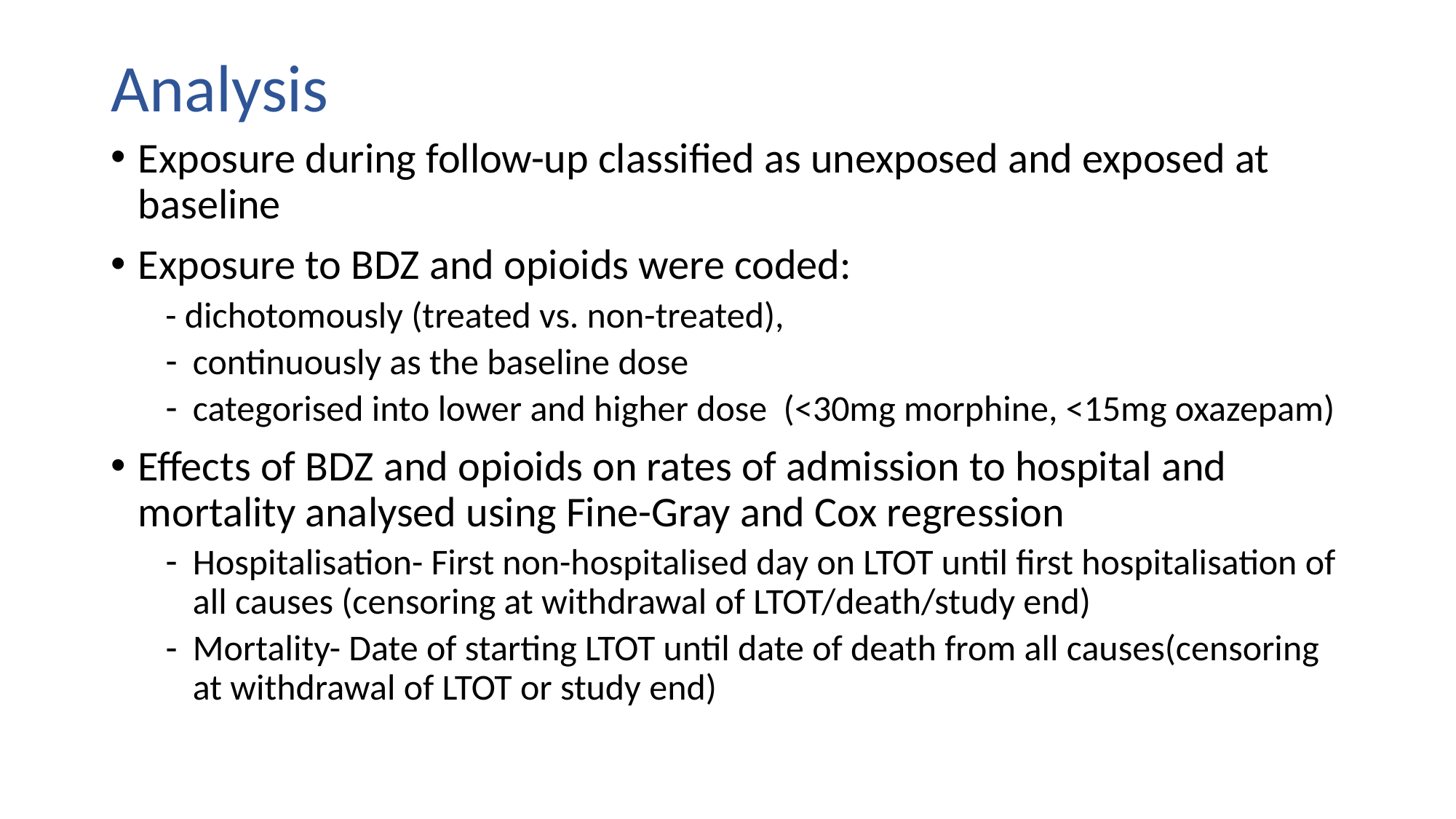

# Analysis
Exposure during follow-up classified as unexposed and exposed at baseline
Exposure to BDZ and opioids were coded:
- dichotomously (treated vs. non-treated),
continuously as the baseline dose
categorised into lower and higher dose  (<30mg morphine, <15mg oxazepam)
Effects of BDZ and opioids on rates of admission to hospital and mortality analysed using Fine-Gray and Cox regression
Hospitalisation- First non-hospitalised day on LTOT until first hospitalisation of all causes (censoring at withdrawal of LTOT/death/study end)
Mortality- Date of starting LTOT until date of death from all causes(censoring at withdrawal of LTOT or study end)